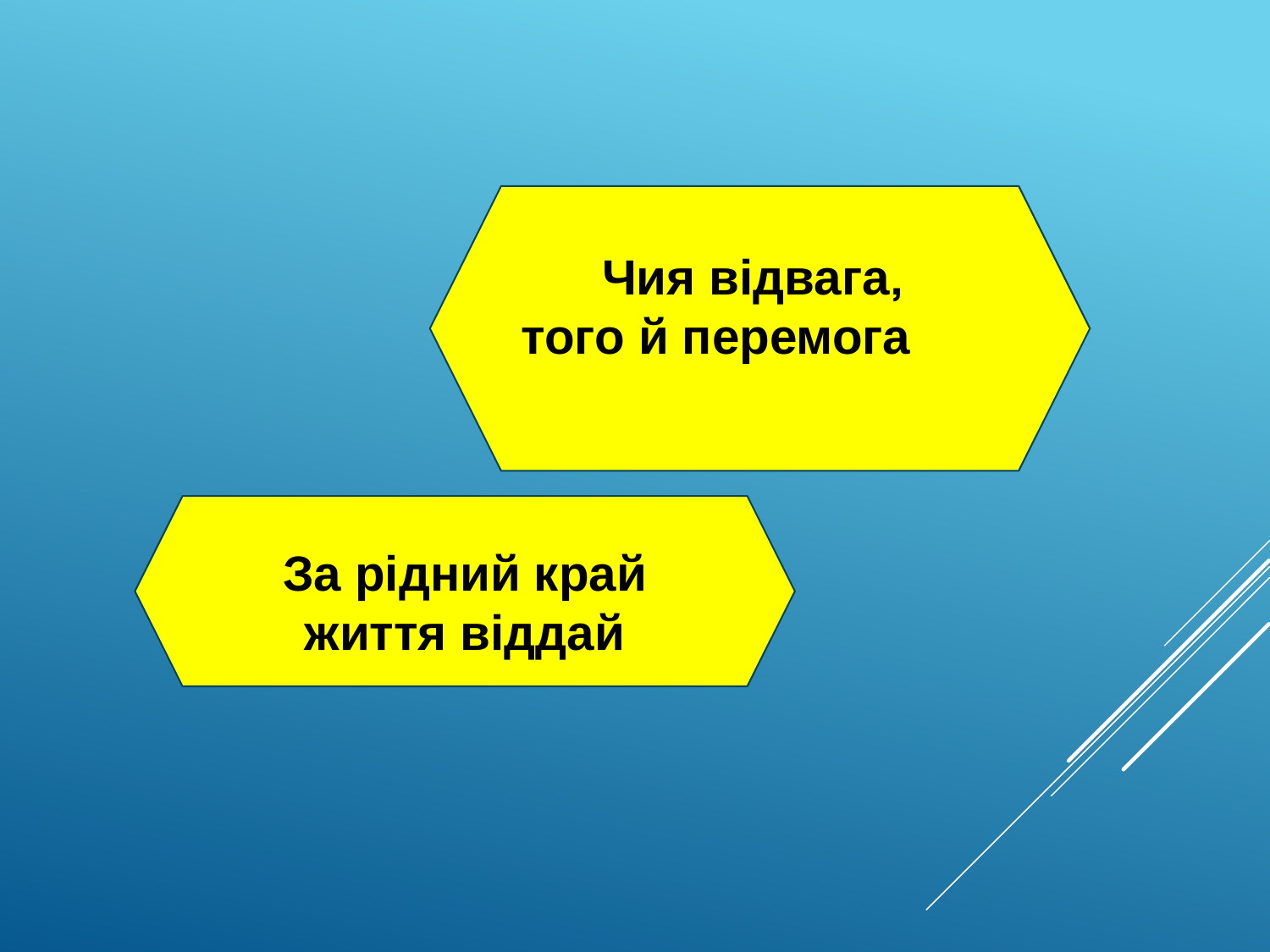

Чия відвага,
того й перемога

За рідний край життя віддай